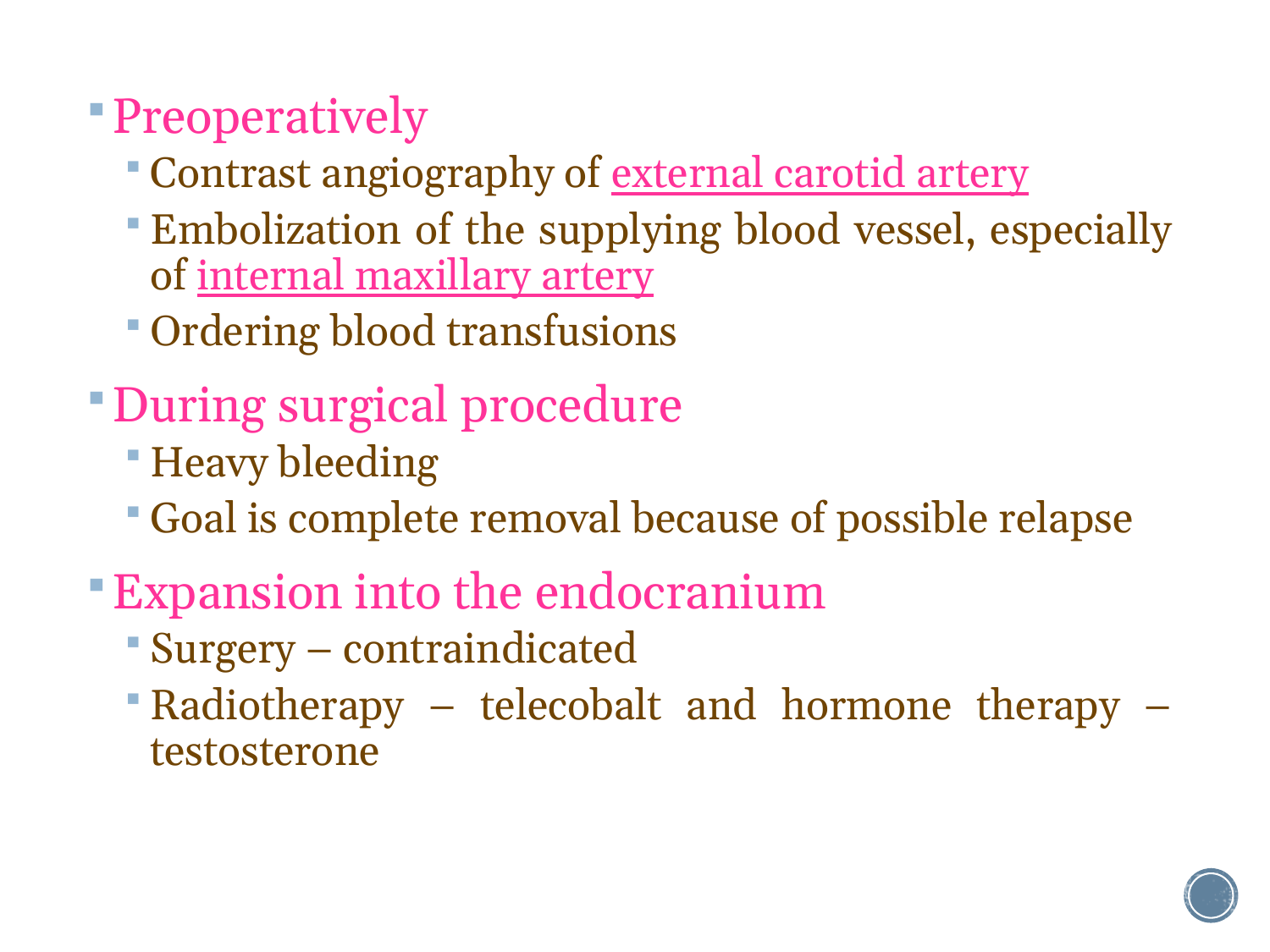

Preoperatively
Contrast angiography of external carotid artery
Embolization of the supplying blood vessel, especially of internal maxillary artery
Ordering blood transfusions
During surgical procedure
Heavy bleeding
Goal is complete removal because of possible relapse
Expansion into the endocranium
Surgery – contraindicated
Radiotherapy – telecobalt and hormone therapy – testosterone